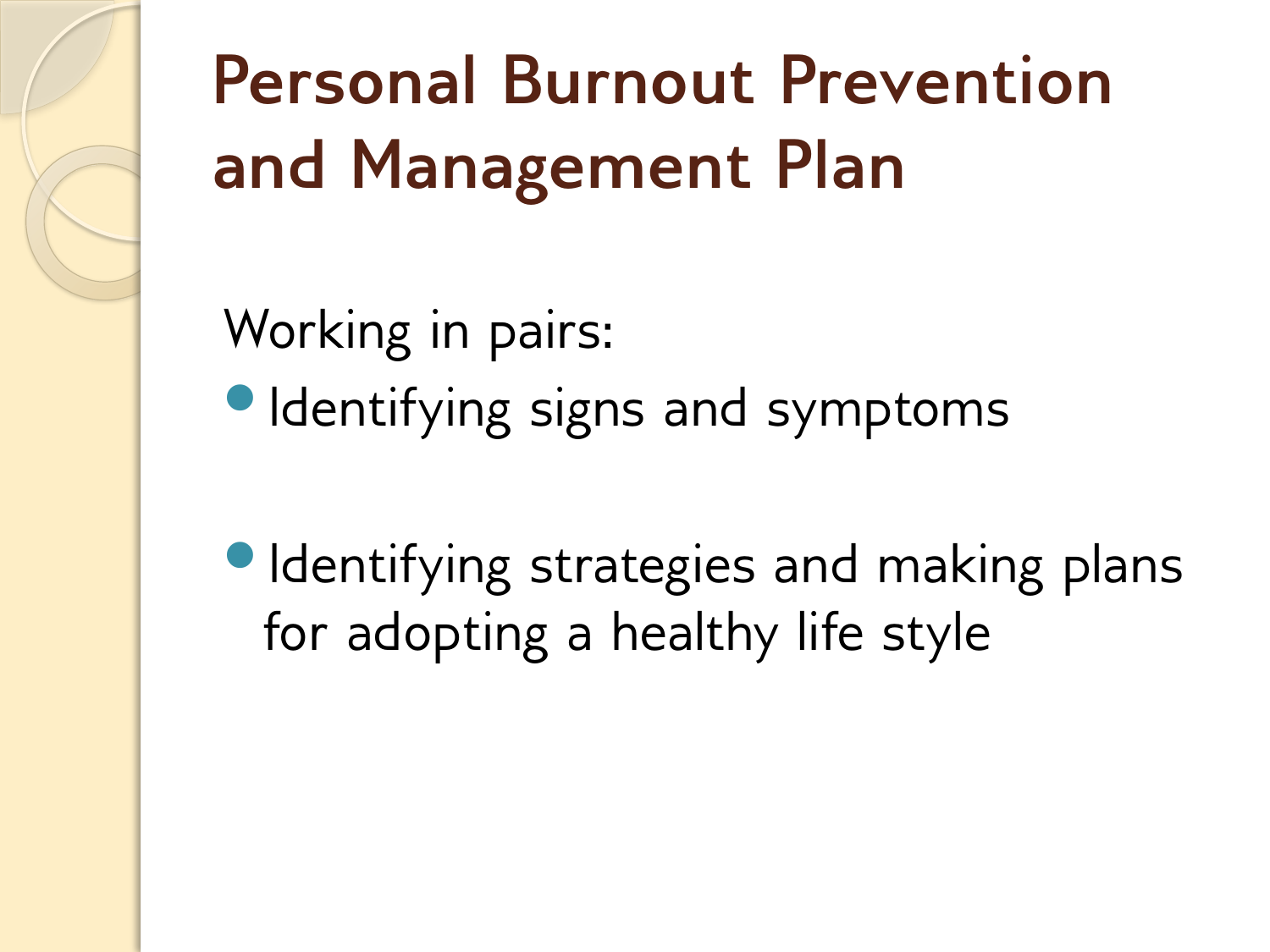

# Personal Burnout Prevention and Management Plan
Working in pairs:
Identifying signs and symptoms

Identifying strategies and making plans for adopting a healthy life style